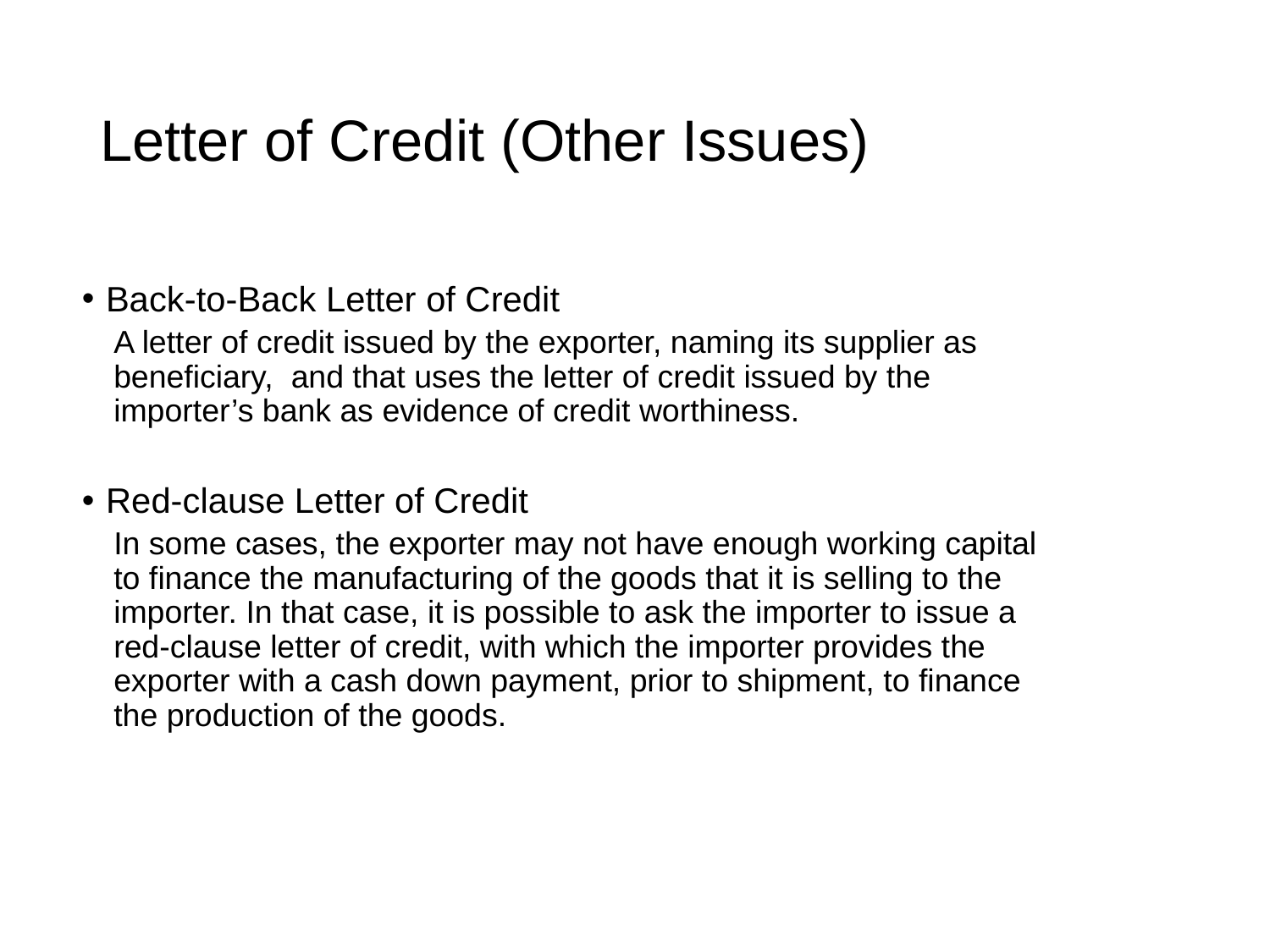

# Letter of Credit (Other Issues)
Back-to-Back Letter of Credit
A letter of credit issued by the exporter, naming its supplier as beneficiary,  and that uses the letter of credit issued by the importer’s bank as evidence of credit worthiness.

Red-clause Letter of Credit
In some cases, the exporter may not have enough working capital to finance the manufacturing of the goods that it is selling to the importer. In that case, it is possible to ask the importer to issue a red-clause letter of credit, with which the importer provides the exporter with a cash down payment, prior to shipment, to finance the production of the goods.